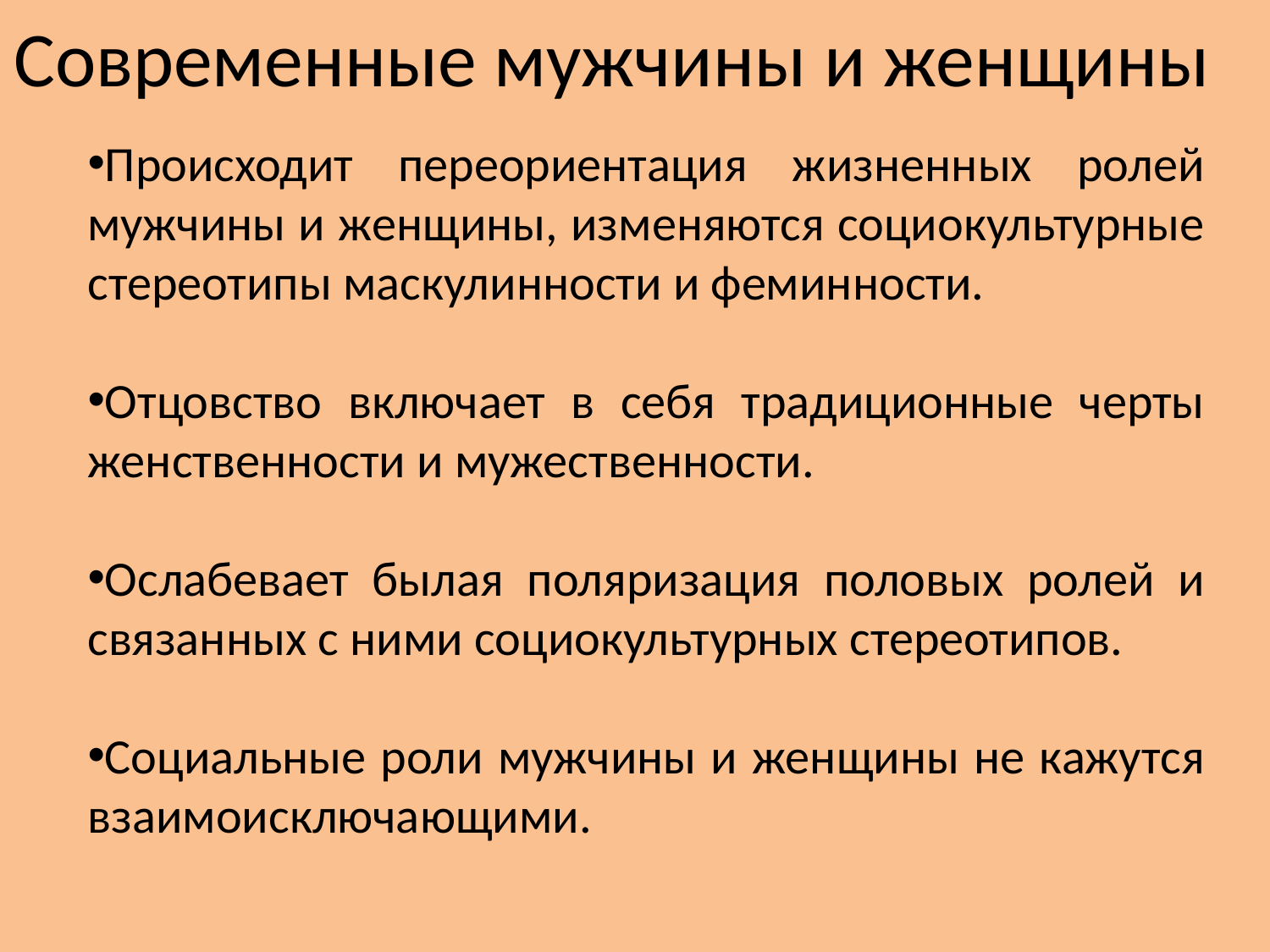

# Современные мужчины и женщины
Происходит переориентация жизненных ролей мужчины и женщины, изменяются социокультурные стереотипы маскулинности и феминности.

Отцовство включает в себя традиционные черты женственности и мужественности.

Ослабевает былая поляризация половых ролей и связанных с ними социокультурных стереотипов.

Социальные роли мужчины и женщины не кажутся взаимоисключающими.